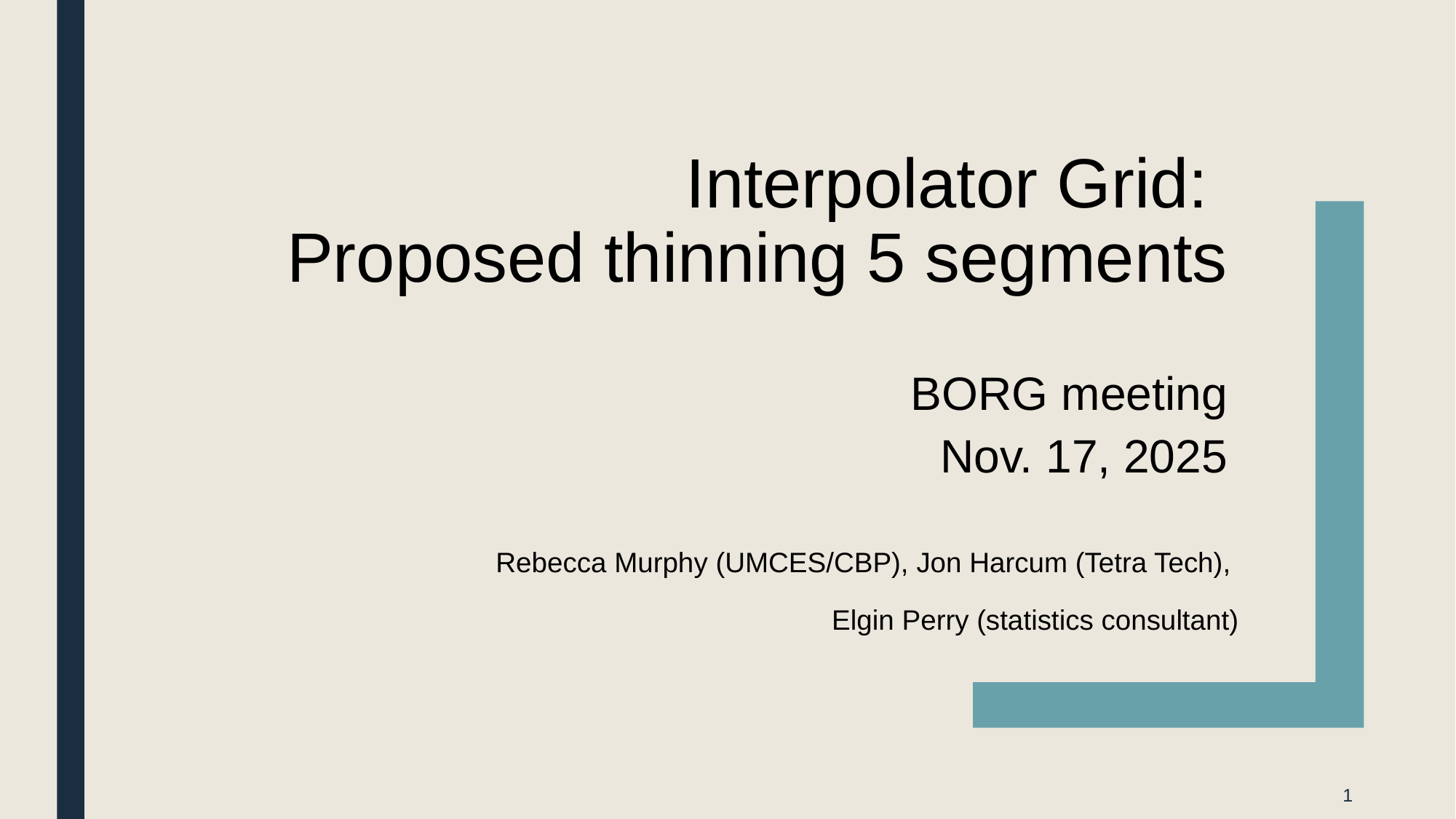

# Interpolator Grid: Proposed thinning 5 segments
BORG meeting
Nov. 17, 2025

Rebecca Murphy (UMCES/CBP), Jon Harcum (Tetra Tech),
Elgin Perry (statistics consultant)

1